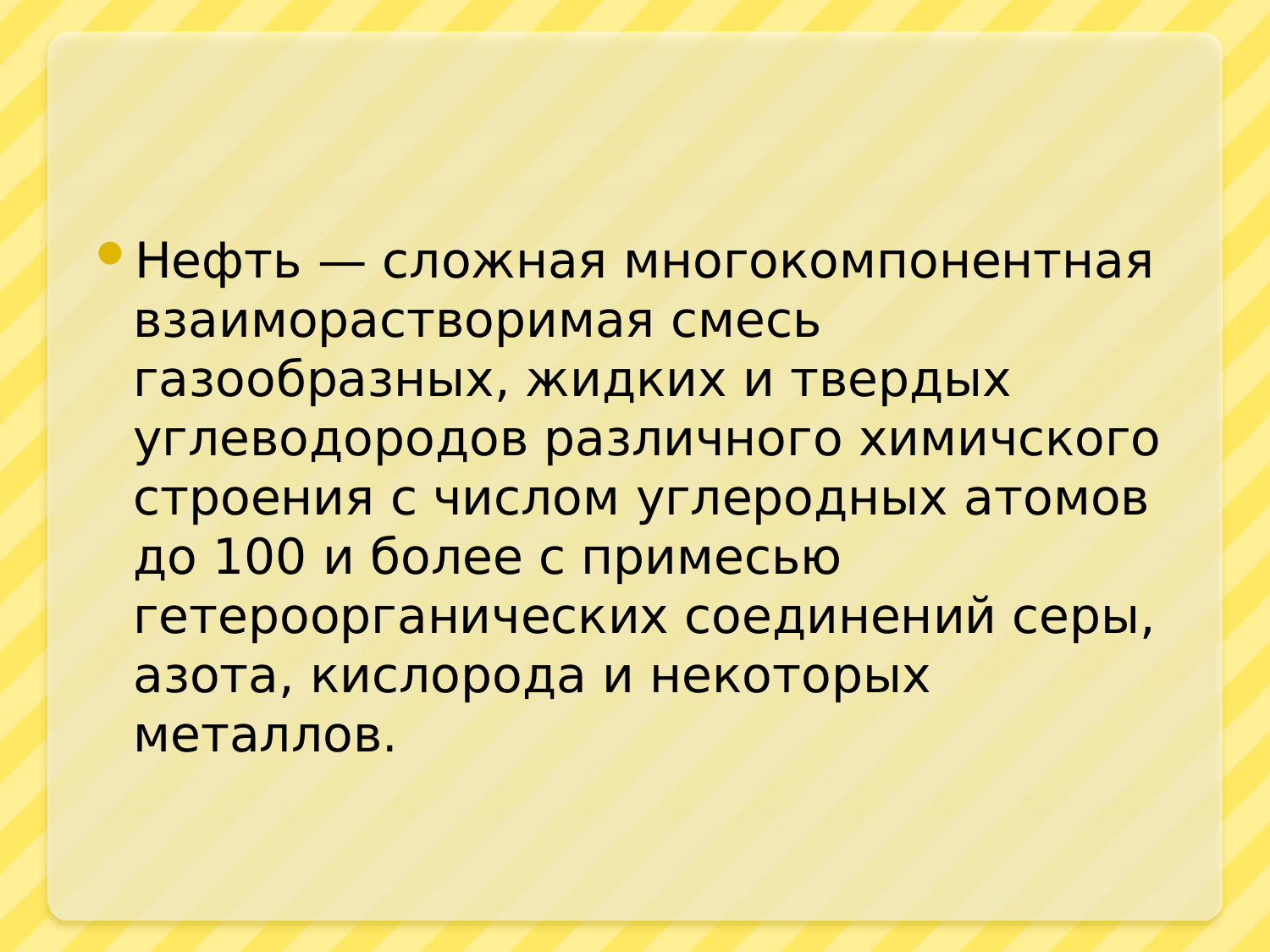

Нефть — сложная многокомпонентная взаиморастворимая смесь газообразных, жидких и твердых углеводородов различного химичского строения с числом углеродных атомов до 100 и более с примесью гетероорганических соединений серы, азота, кислорода и некоторых металлов.